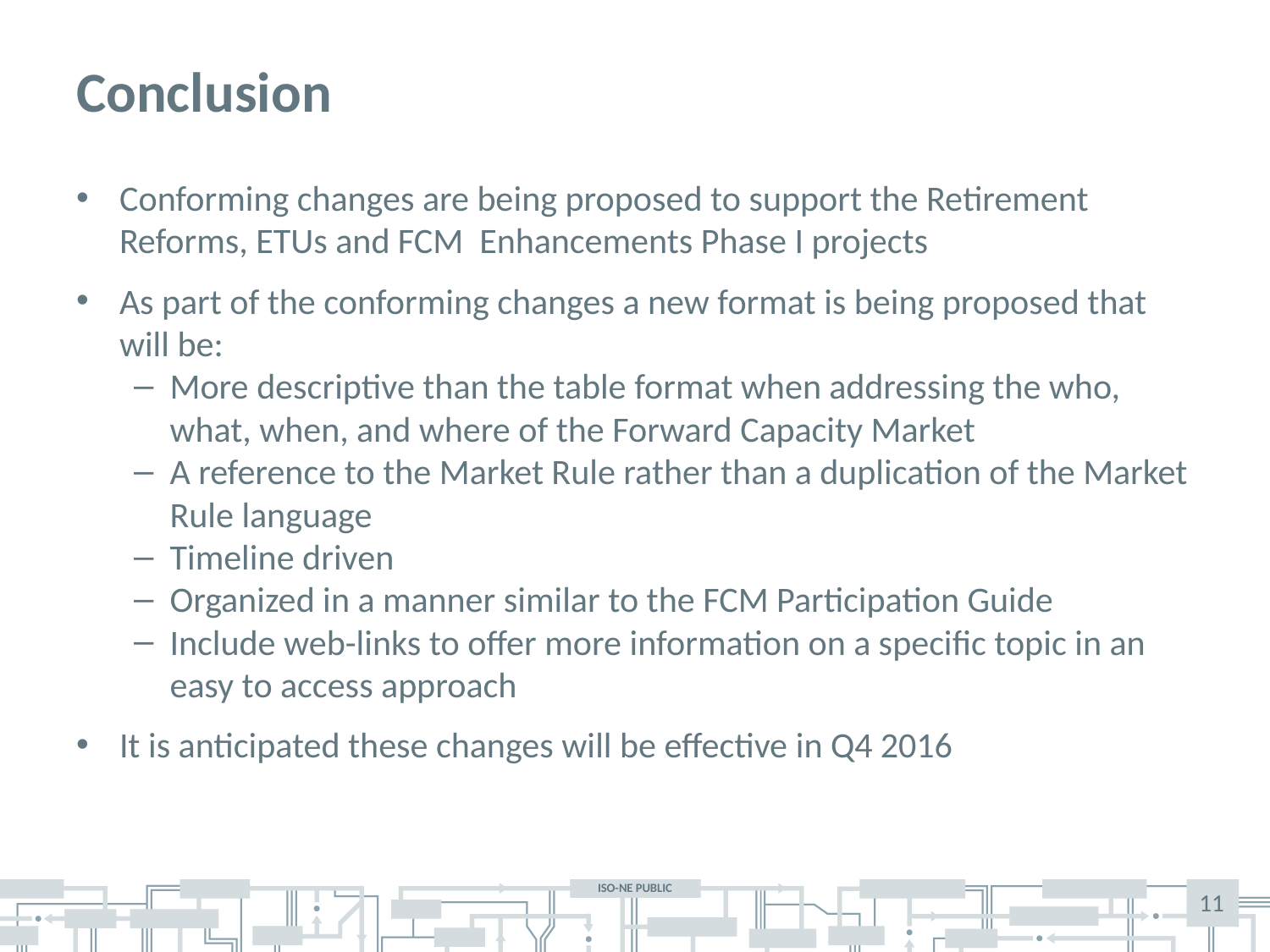

# Conclusion
Conforming changes are being proposed to support the Retirement Reforms, ETUs and FCM  Enhancements Phase I projects
As part of the conforming changes a new format is being proposed that will be:
More descriptive than the table format when addressing the who, what, when, and where of the Forward Capacity Market
A reference to the Market Rule rather than a duplication of the Market Rule language
Timeline driven
Organized in a manner similar to the FCM Participation Guide
Include web-links to offer more information on a specific topic in an easy to access approach
It is anticipated these changes will be effective in Q4 2016

11